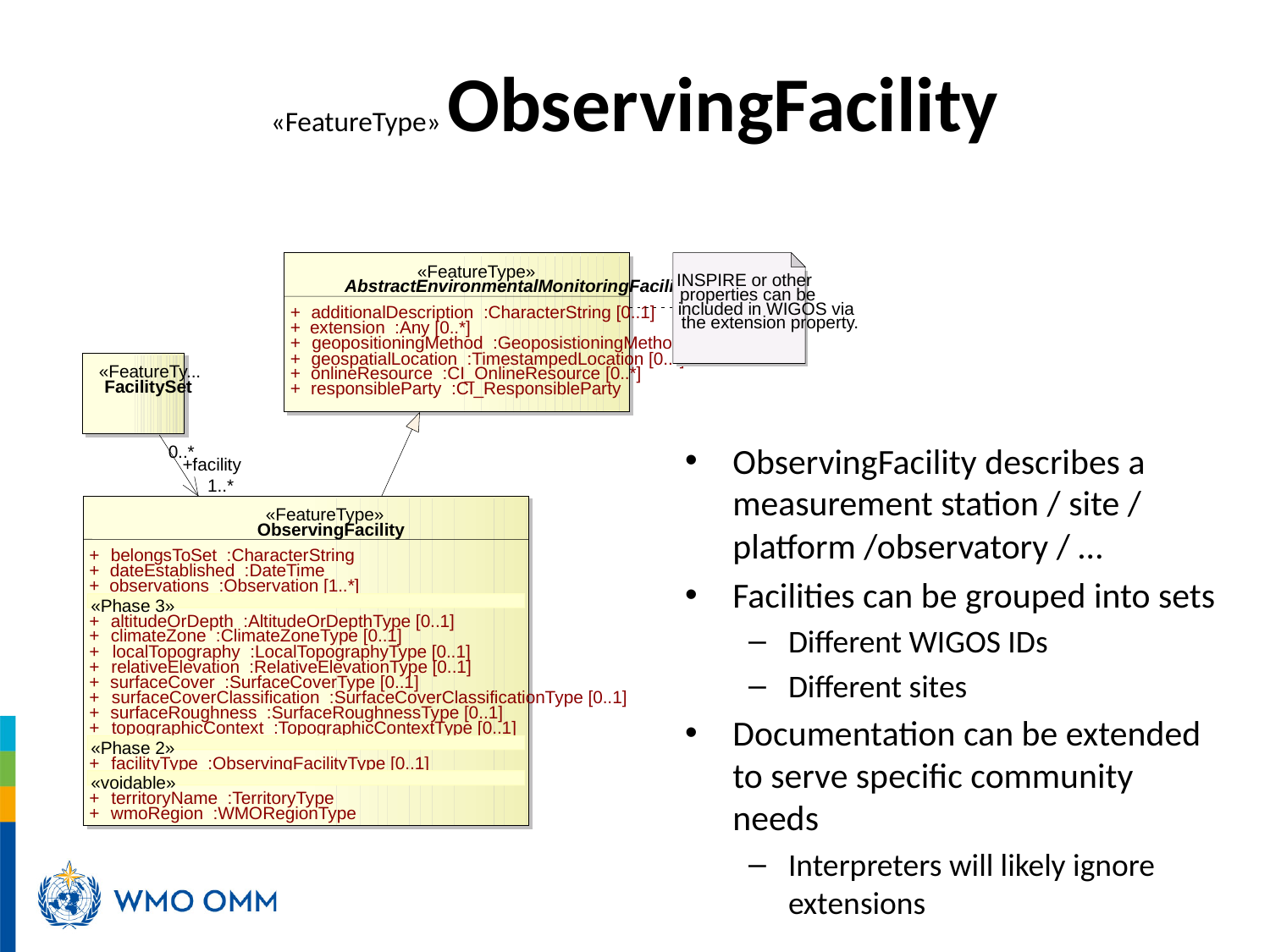

# «FeatureType» ObservingFacility

«FeatureType»
AbstractEnvironmentalMonitoringFacility

+
additionalDescription  :CharacterString [0..1]
+
extension  :Any [0..*]
+
geopositioningMethod  :GeoposistioningMethodType [0..1]
+
geospatialLocation  :TimestampedLocation [0..*]
+
onlineResource  :CI_OnlineResource [0..*]
+
responsibleParty  :CI_ResponsibleParty

INSPIRE or other

properties can be
included in WIGOS via
the extension property.

«FeatureTy...
FacilitySet

0..*
+facility
1..*

«FeatureType»
ObservingFacility

+
belongsToSet  :CharacterString
dateEstablished  :DateTime
+
+
observations  :Observation [1..*]

«Phase 3»
+
altitudeOrDepth  :AltitudeOrDepthType [0..1]
+
climateZone  :ClimateZoneType [0..1]
+
localTopography  :LocalTopographyType [0..1]
+
relativeElevation  :RelativeElevationType [0..1]
+
surfaceCover  :SurfaceCoverType [0..1]
+
surfaceCoverClassification  :SurfaceCoverClassificationType [0..1]
+
surfaceRoughness  :SurfaceRoughnessType [0..1]
+
topographicContext  :TopographicContextType [0..1]

«Phase 2»
+
facilityType  :ObservingFacilityType [0..1]

«voidable»
+
territoryName  :TerritoryType
+
wmoRegion  :WMORegionType
ObservingFacility describes a measurement station / site / platform /observatory / …
Facilities can be grouped into sets
Different WIGOS IDs
Different sites
Documentation can be extended to serve specific community needs
Interpreters will likely ignore extensions